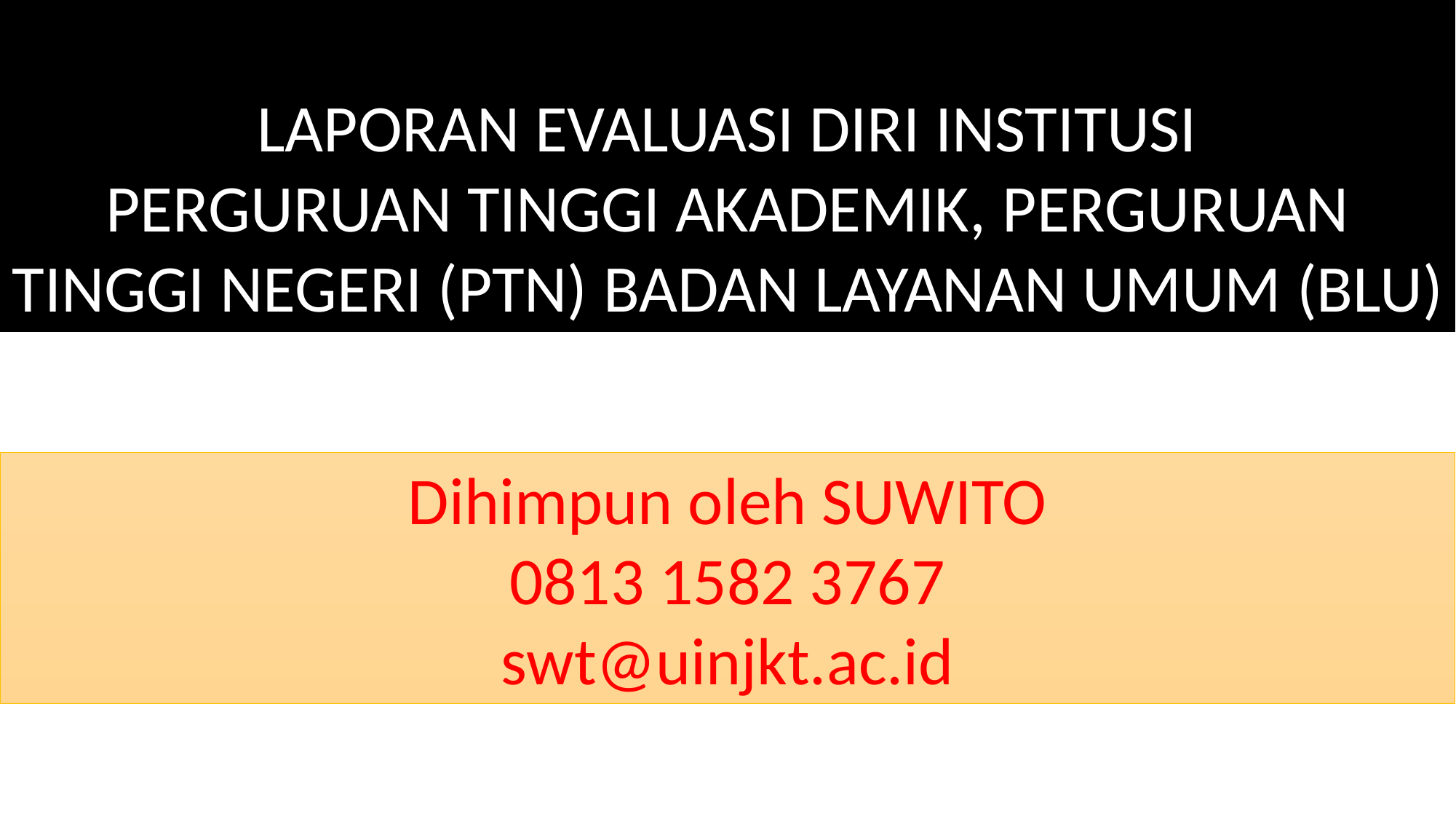

LAPORAN EVALUASI DIRI INSTITUSI
PERGURUAN TINGGI AKADEMIK, PERGURUAN TINGGI NEGERI (PTN) BADAN LAYANAN UMUM (BLU)
Dihimpun oleh SUWITO
0813 1582 3767
swt@uinjkt.ac.id